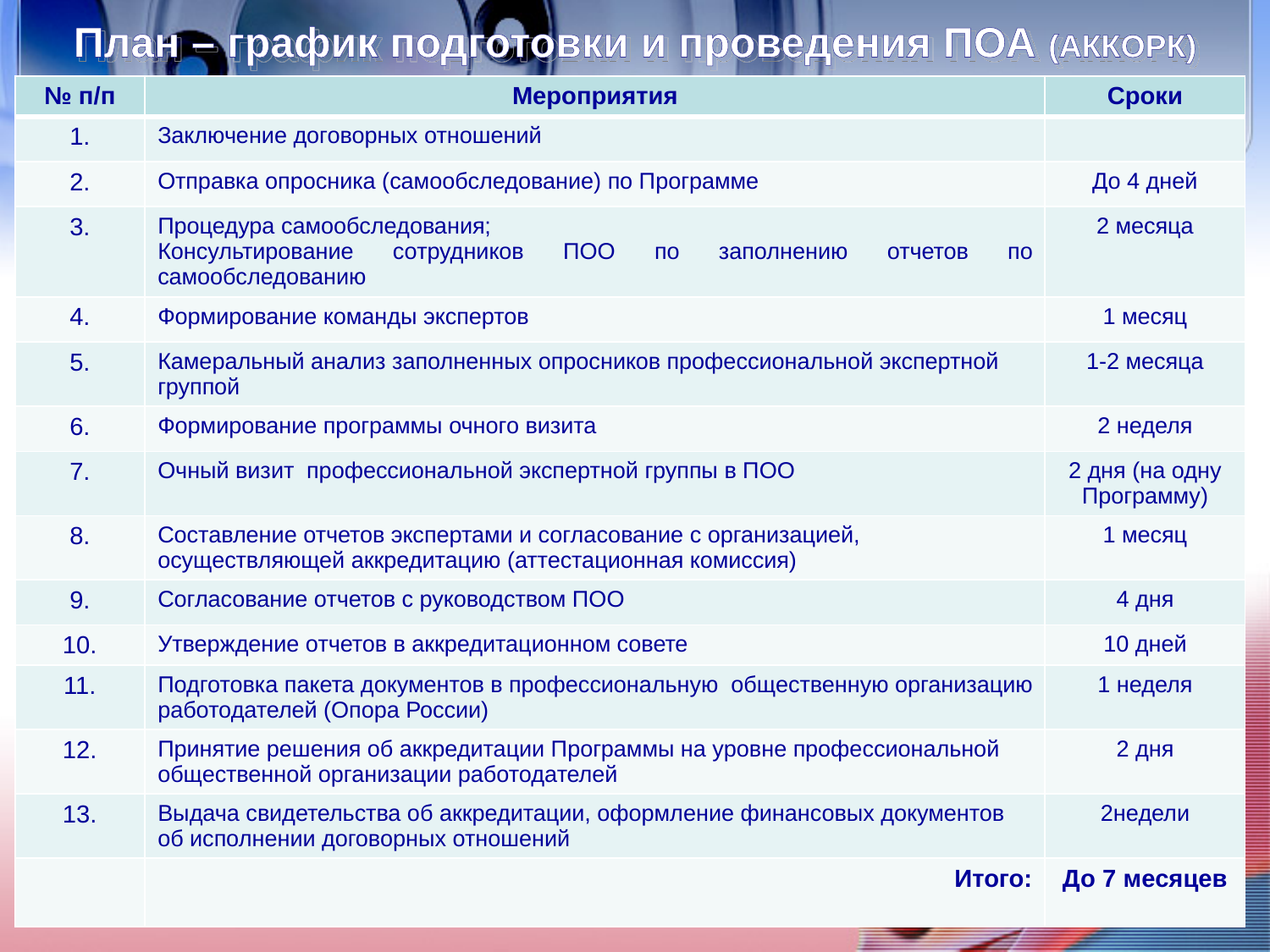

# План – график подготовки и проведения ПОА (АККОРК)
| № п/п | Мероприятия | Сроки |
| --- | --- | --- |
| 1. | Заключение договорных отношений |  |
| 2. | Отправка опросника (самообследование) по Программе | До 4 дней |
| 3. | Процедура самообследования; Консультирование сотрудников ПОО по заполнению отчетов по самообследованию | 2 месяца |
| 4. | Формирование команды экспертов | 1 месяц |
| 5. | Камеральный анализ заполненных опросников профессиональной экспертной группой | 1-2 месяца |
| 6. | Формирование программы очного визита | 2 неделя |
| 7. | Очный визит профессиональной экспертной группы в ПОО | 2 дня (на одну Программу) |
| 8. | Составление отчетов экспертами и согласование с организацией, осуществляющей аккредитацию (аттестационная комиссия) | 1 месяц |
| 9. | Согласование отчетов с руководством ПОО | 4 дня |
| 10. | Утверждение отчетов в аккредитационном совете | 10 дней |
| 11. | Подготовка пакета документов в профессиональную общественную организацию работодателей (Опора России) | 1 неделя |
| 12. | Принятие решения об аккредитации Программы на уровне профессиональной общественной организации работодателей | 2 дня |
| 13. | Выдача свидетельства об аккредитации, оформление финансовых документов об исполнении договорных отношений | 2недели |
|  | Итого: | До 7 месяцев |